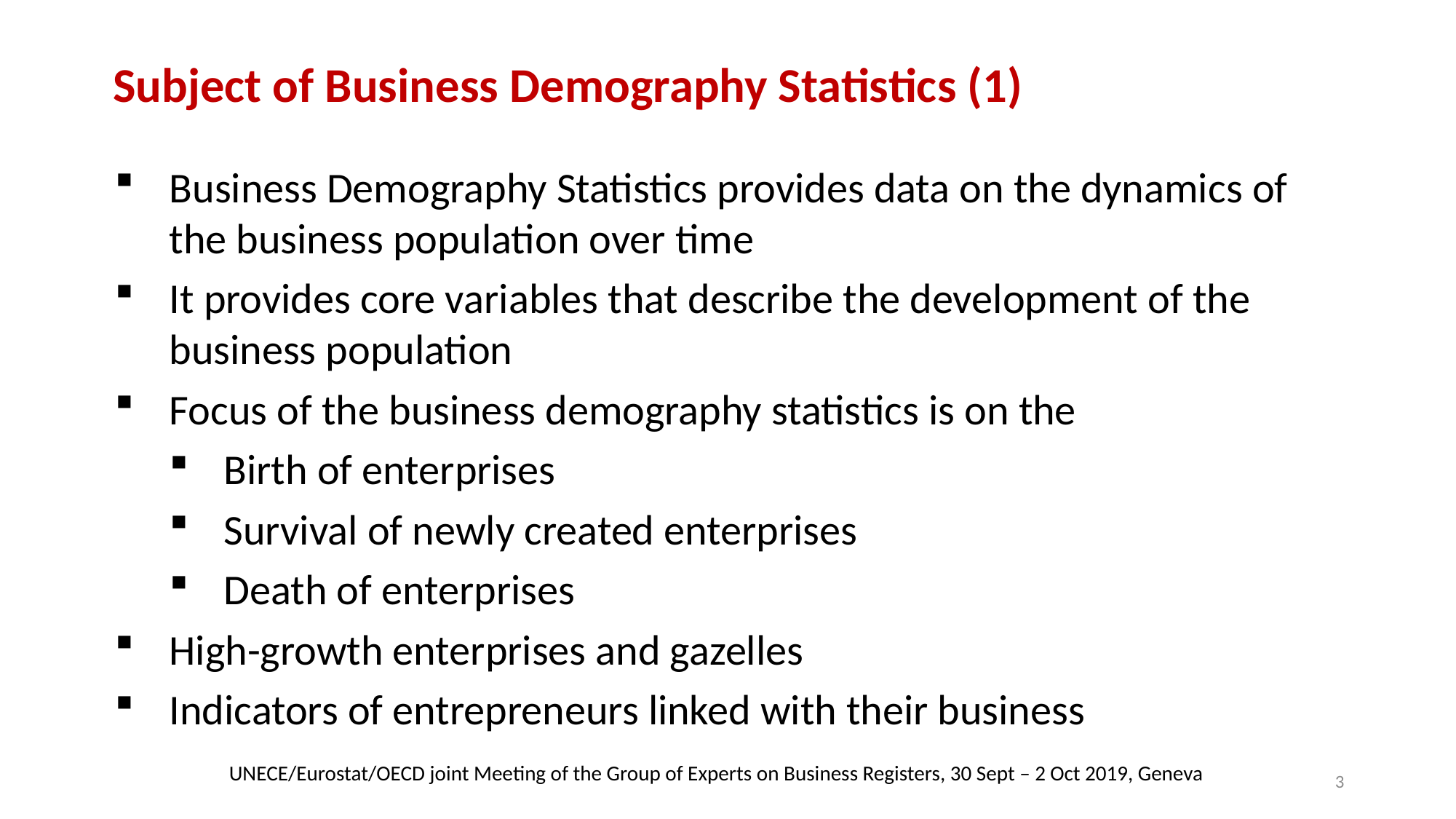

# Subject of Business Demography Statistics (1)
Business Demography Statistics provides data on the dynamics of the business population over time
It provides core variables that describe the development of the business population
Focus of the business demography statistics is on the
Birth of enterprises
Survival of newly created enterprises
Death of enterprises
High-growth enterprises and gazelles
Indicators of entrepreneurs linked with their business
UNECE/Eurostat/OECD joint Meeting of the Group of Experts on Business Registers, 30 Sept – 2 Oct 2019, Geneva
3